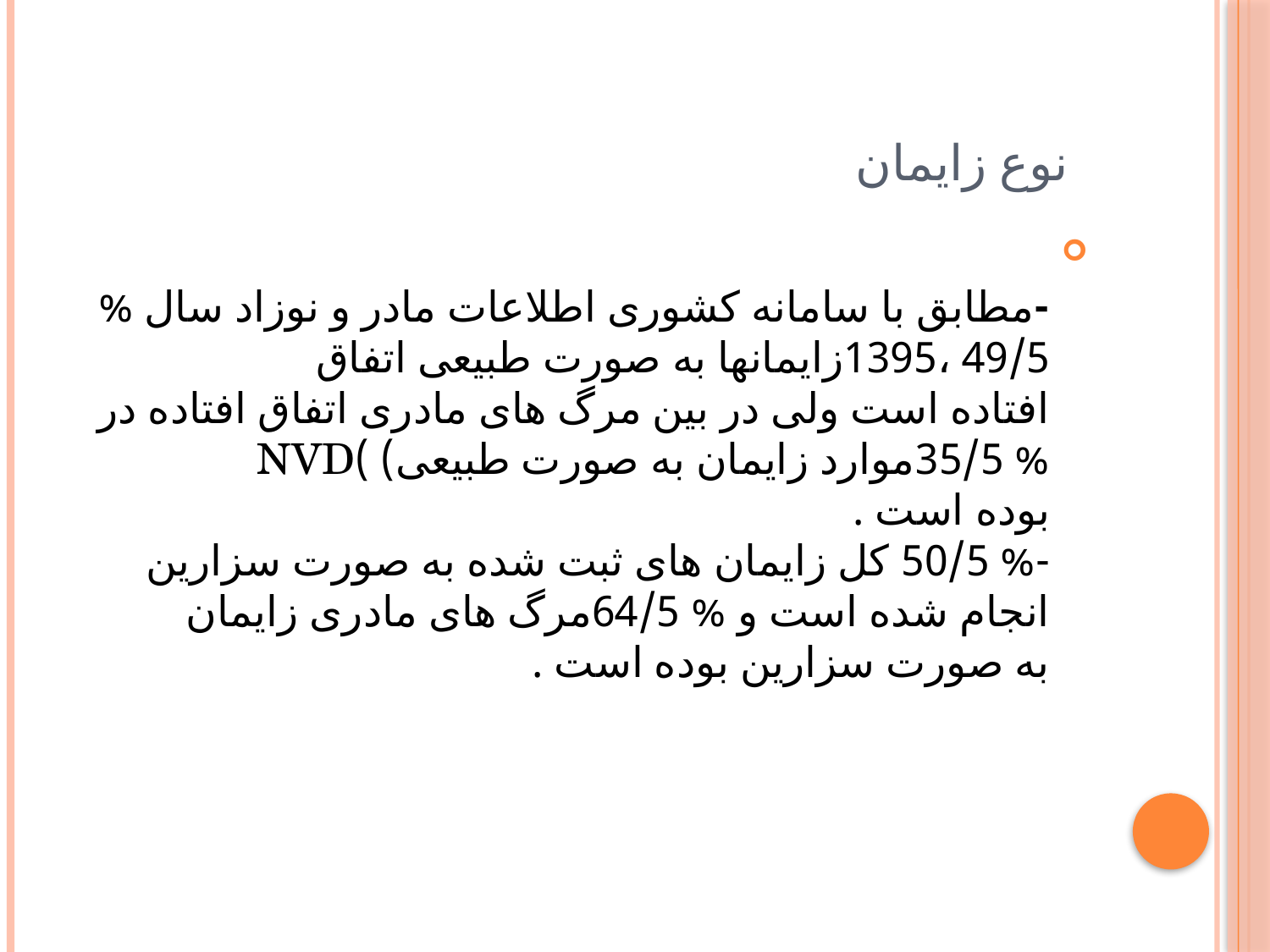

# نوع زايمان
-مطابق با سامانه کشوری اطلاعات مادر و نوزاد سال % 49/5 ،1395زایمانها به صورت طبیعی اتفاق
افتاده است ولی در بین مرگ های مادری اتفاق افتاده در % 35/5موارد زایمان به صورت طبیعی) )NVD
بوده است .
-% 50/5 کل زایمان های ثبت شده به صورت سزارین انجام شده است و % 64/5مرگ های مادری زایمان
به صورت سزارین بوده است .